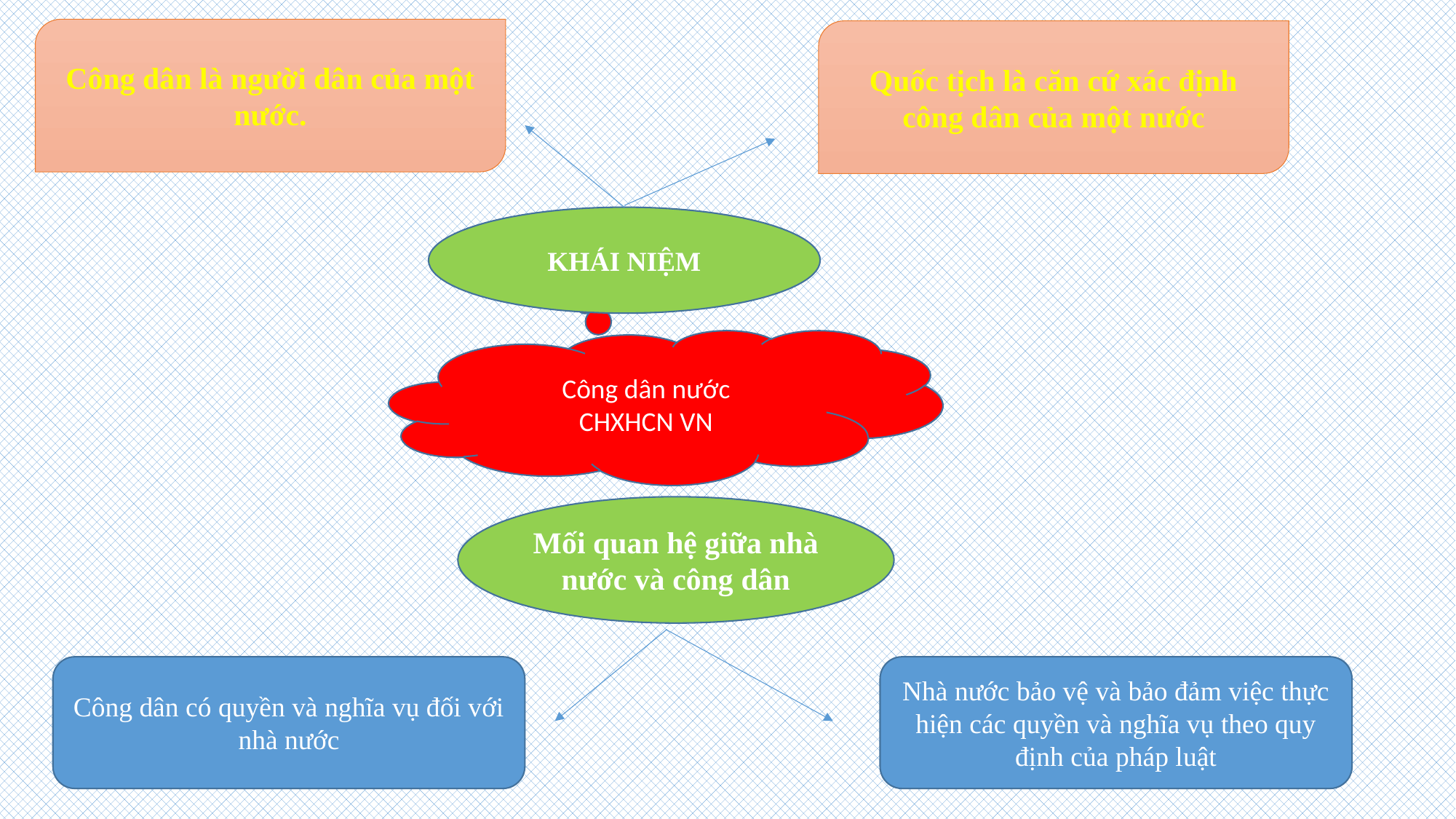

Công dân là người dân của một nước.
Quốc tịch là căn cứ xác định công dân của một nước
KHÁI NIỆM
Công dân nước
CHXHCN VN
Mối quan hệ giữa nhà nước và công dân
Công dân có quyền và nghĩa vụ đối với nhà nước
Nhà nước bảo vệ và bảo đảm việc thực hiện các quyền và nghĩa vụ theo quy định của pháp luật